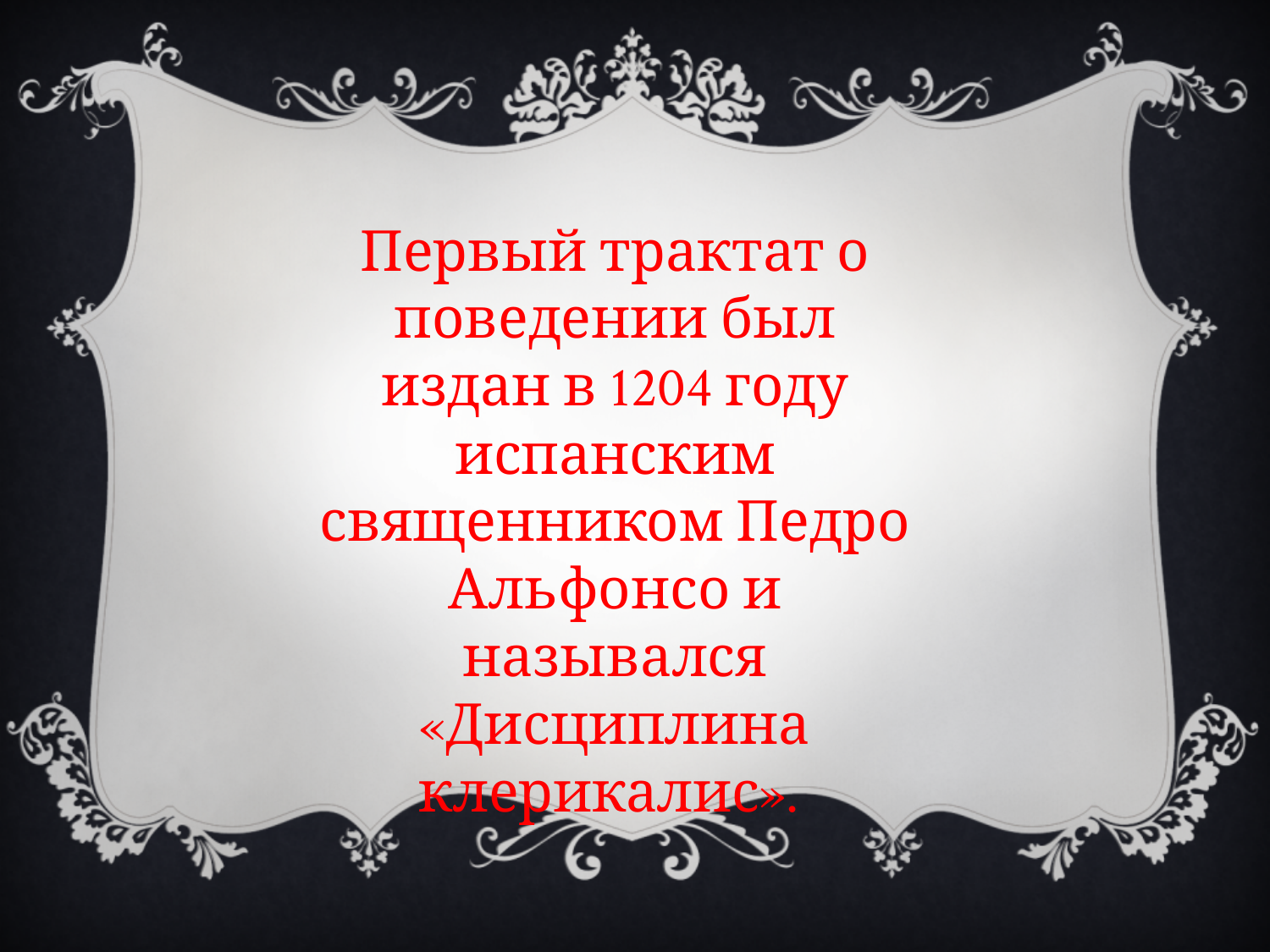

Первый трактат о поведении был издан в 1204 году испанским священником Педро Альфонсо и назывался «Дисциплина клерикалис».